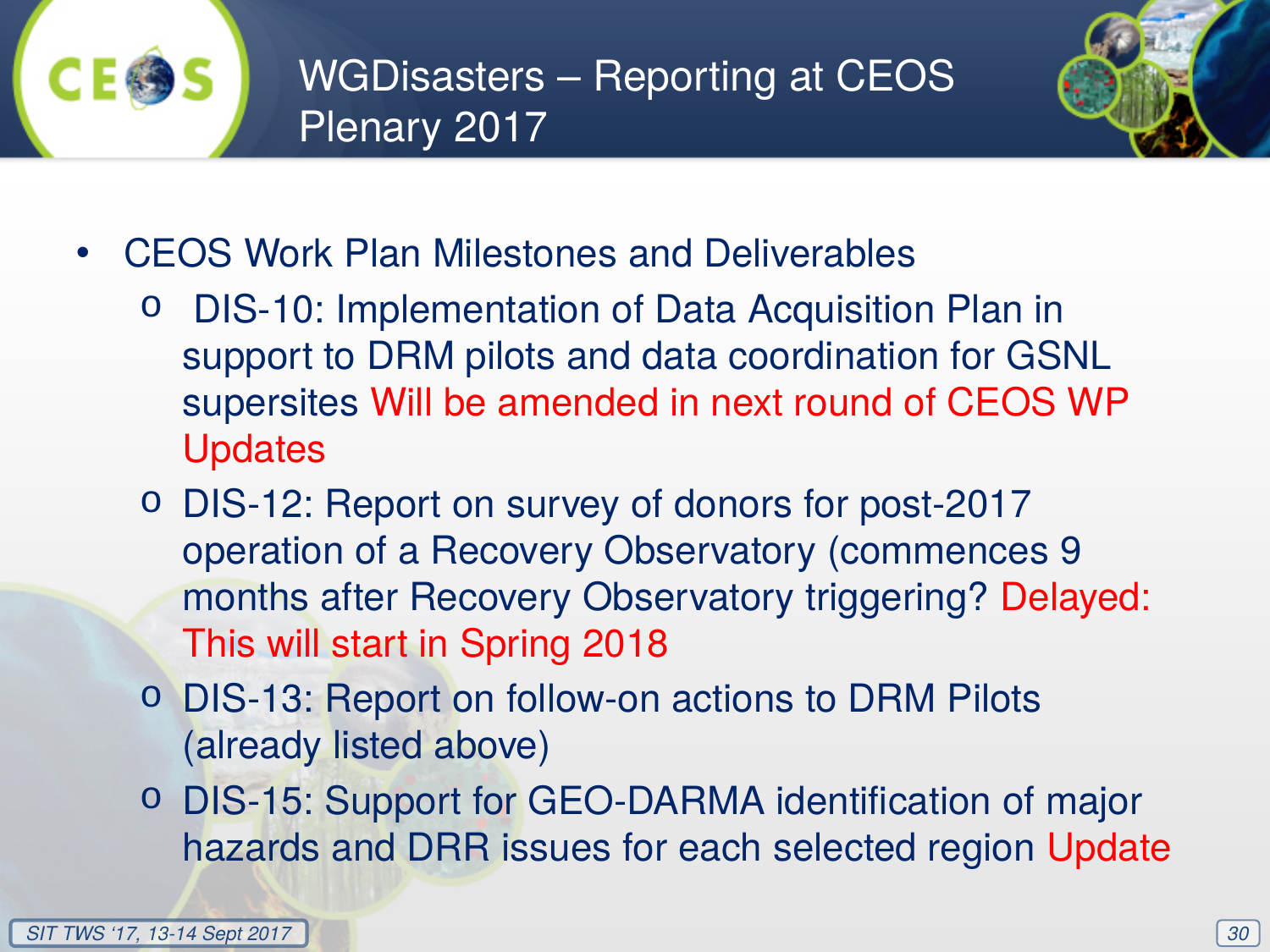

WGDisasters – Reporting at CEOS Plenary 2017
CEOS Work Plan Milestones and Deliverables
 DIS-10: Implementation of Data Acquisition Plan in support to DRM pilots and data coordination for GSNL supersites Will be amended in next round of CEOS WP Updates
DIS-12: Report on survey of donors for post-2017 operation of a Recovery Observatory (commences 9 months after Recovery Observatory triggering? Delayed: This will start in Spring 2018
DIS-13: Report on follow-on actions to DRM Pilots (already listed above)
DIS-15: Support for GEO-DARMA identification of major hazards and DRR issues for each selected region Update

30